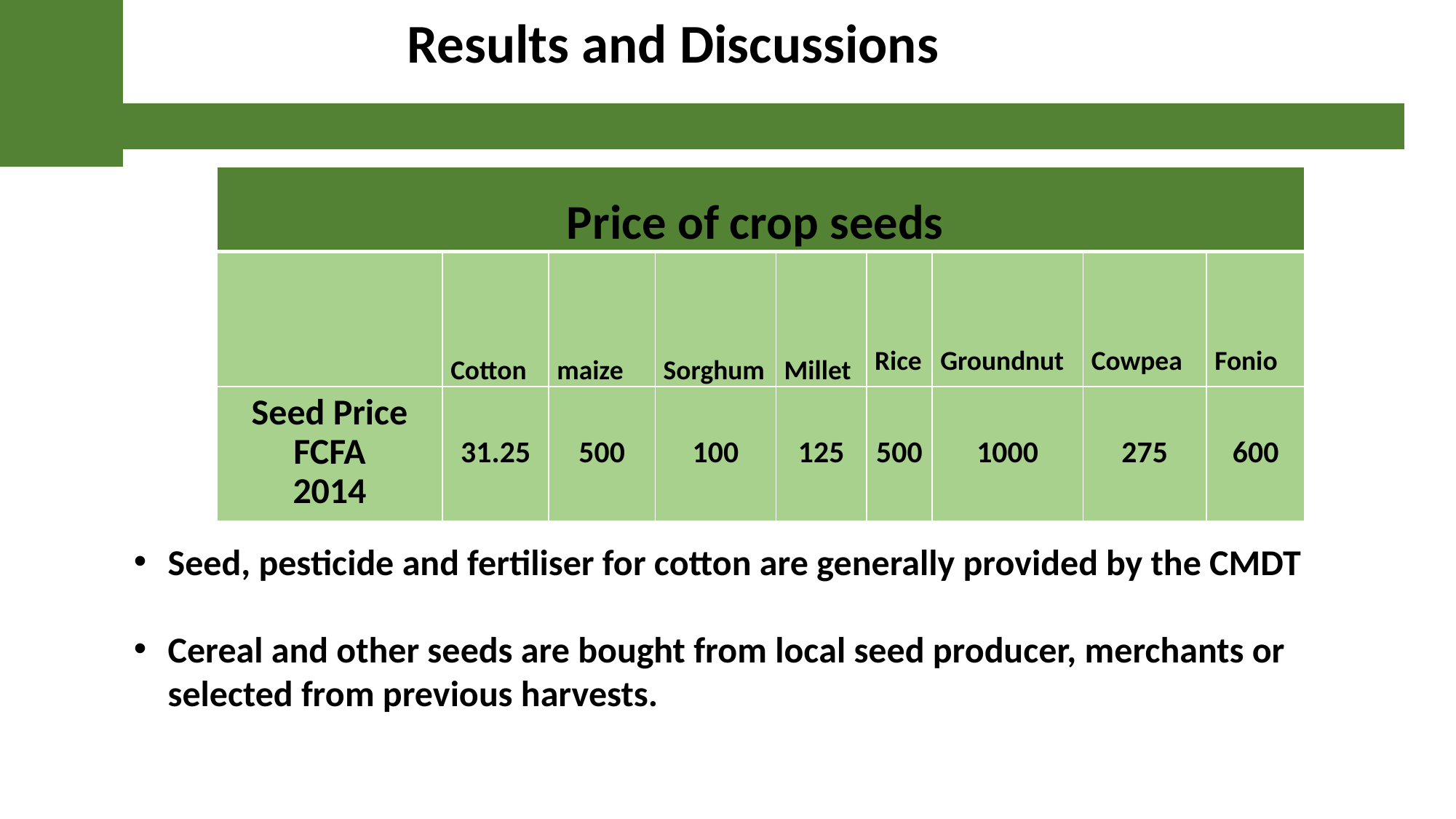

Results and Discussions

| Price of crop seeds |  |  |  |  |  |  |  |  |
| --- | --- | --- | --- | --- | --- | --- | --- | --- |
|  | Cotton | maize | Sorghum | Millet | Rice | Groundnut | Cowpea | Fonio |
| Seed Price FCFA 2014 | 31.25 | 500 | 100 | 125 | 500 | 1000 | 275 | 600 |
Seed, pesticide and fertiliser for cotton are generally provided by the CMDT

Cereal and other seeds are bought from local seed producer, merchants or selected from previous harvests.